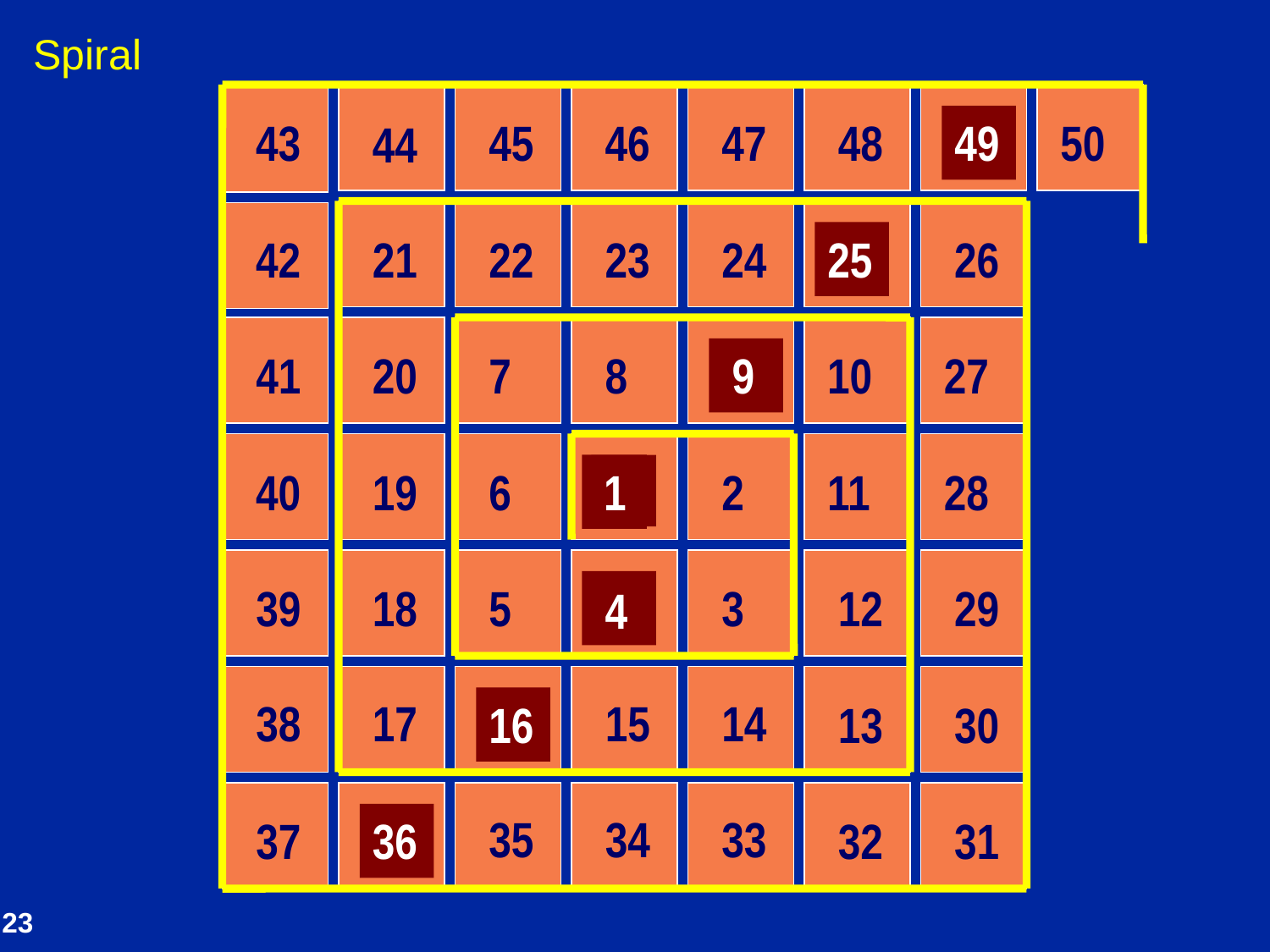

Spiral

44

45

46

47

48

49

50

43

49

21

22

23

24

25

26

42

25

41

20

7

8

9

10

27

9

40

19

6

1

2

11

28

1

39

18

5

4

3

12

29

4

38

17

16

15

14

13

30

16

37

36

35

34

33

32

31

36